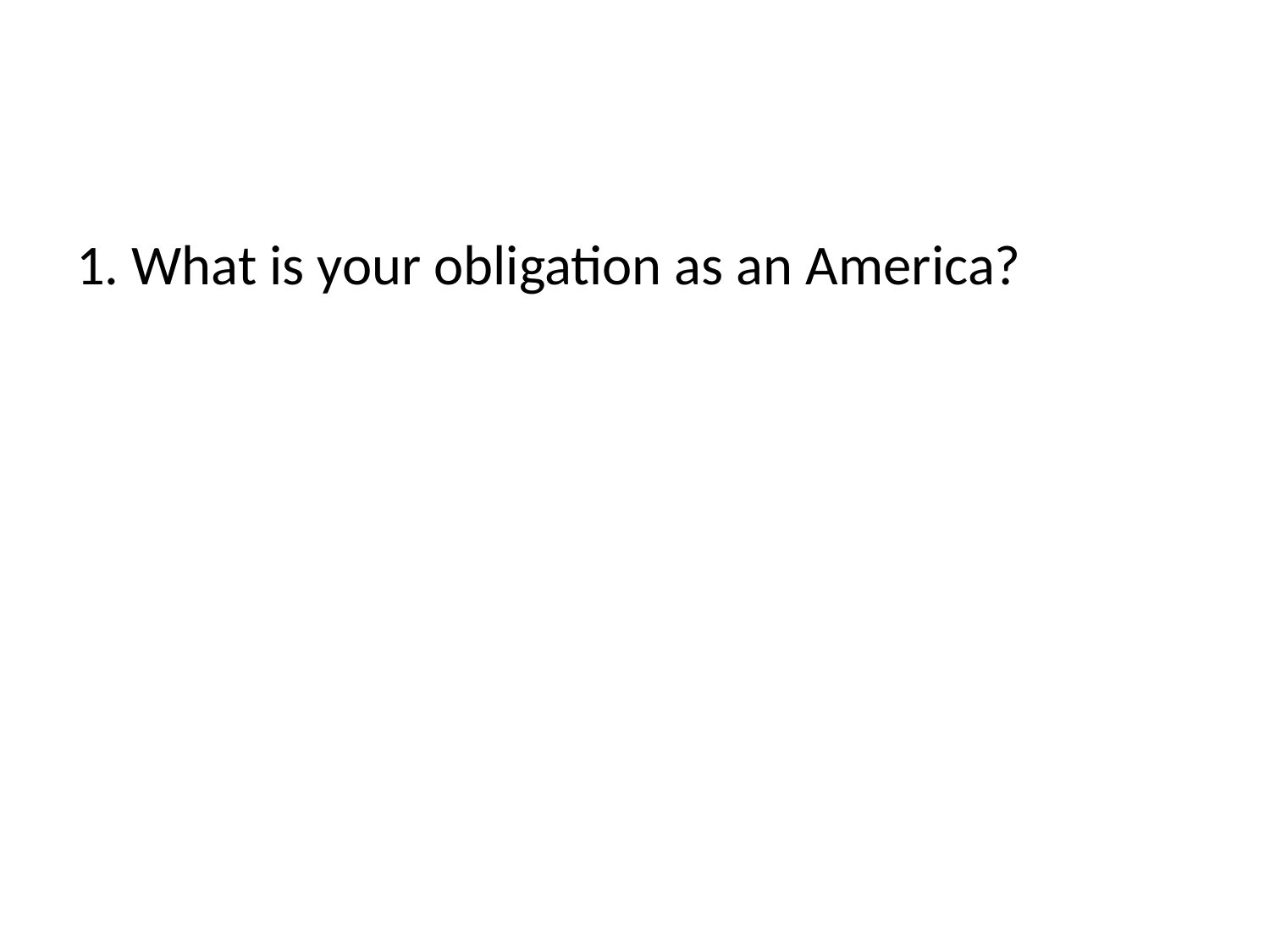

1. What is your obligation as an America?